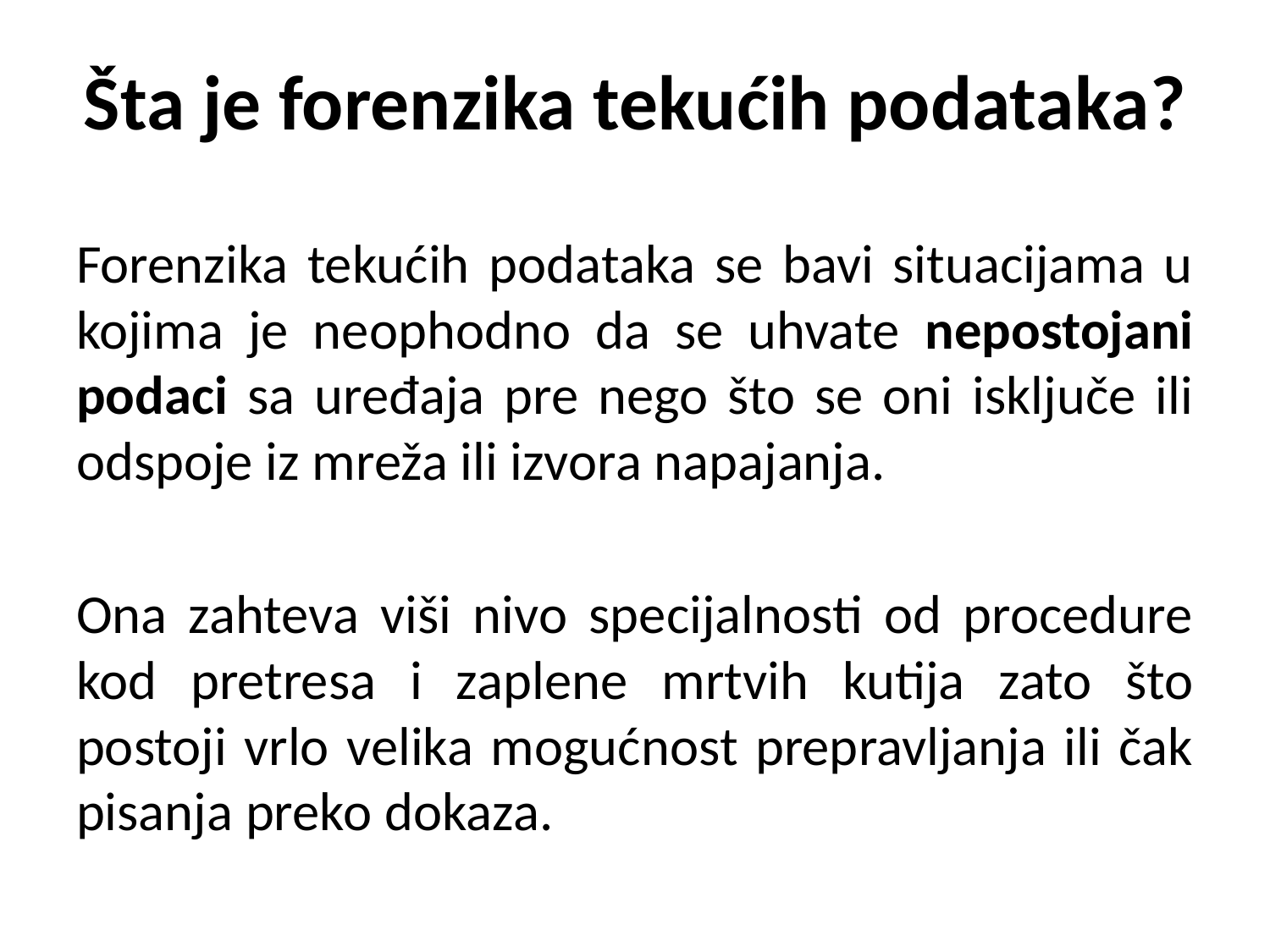

# Šta je forenzika tekućih podataka?
Forenzika tekućih podataka se bavi situacijama u kojima je neophodno da se uhvate nepostojani podaci sa uređaja pre nego što se oni isključe ili odspoje iz mreža ili izvora napajanja.

Ona zahteva viši nivo specijalnosti od procedure kod pretresa i zaplene mrtvih kutija zato što postoji vrlo velika mogućnost prepravljanja ili čak pisanja preko dokaza.